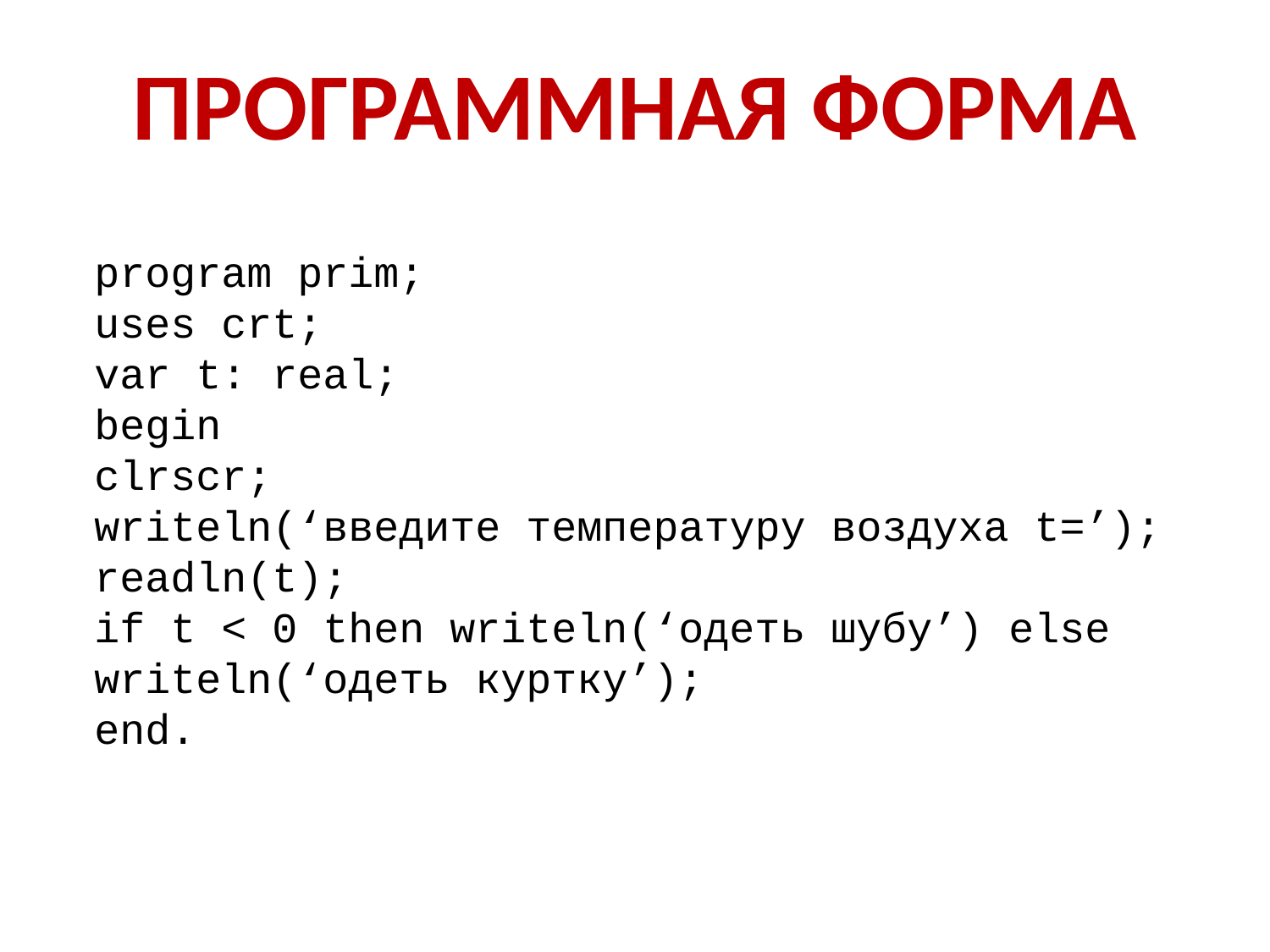

# Программная форма
program prim;
uses crt;
var t: real;
begin
clrscr;
writeln(‘введите температуру воздуха t=’);
readln(t);
if t < 0 then writeln(‘одеть шубу’) else writeln(‘одеть куртку’);
end.